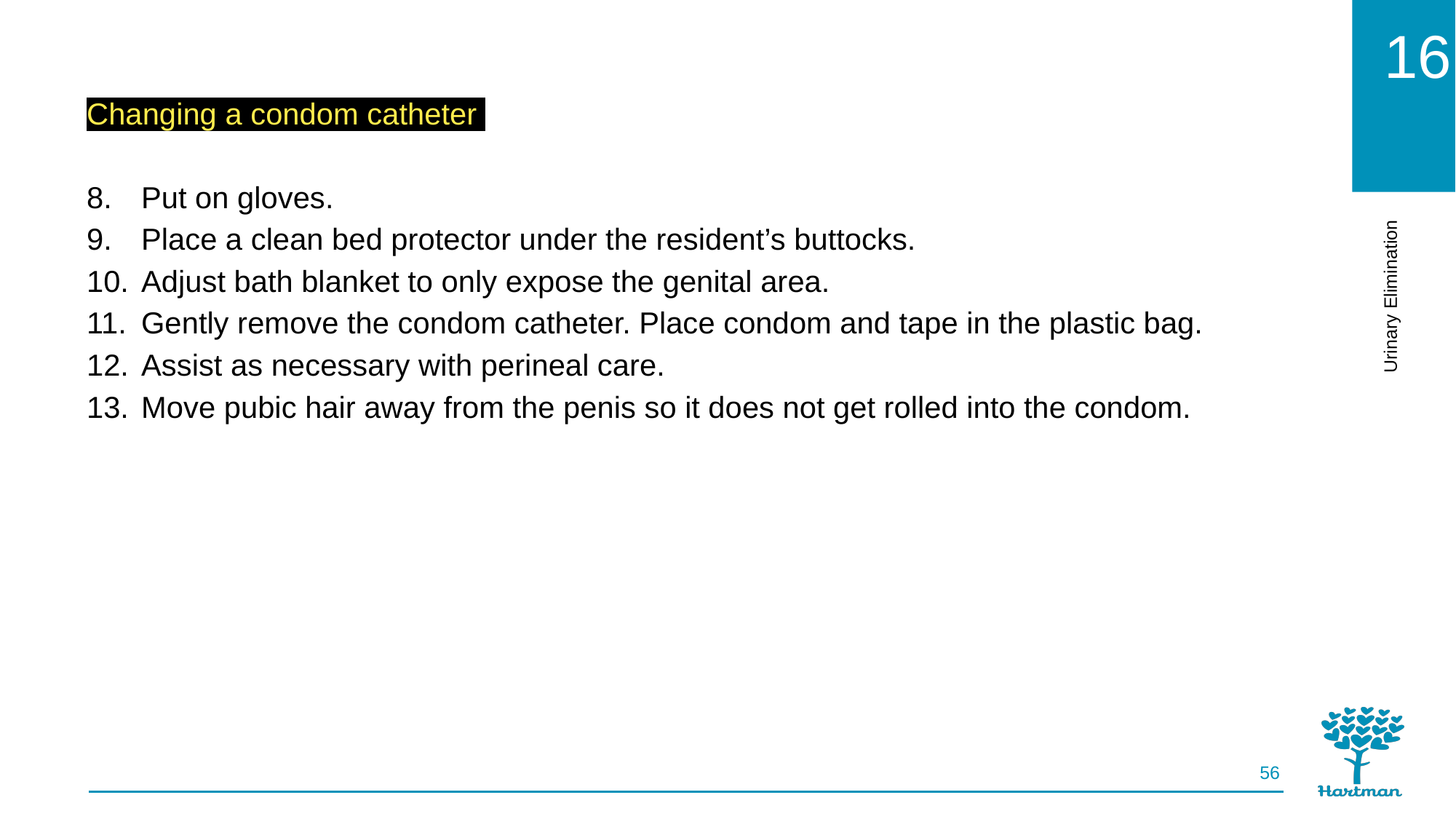

Changing a condom catheter

Put on gloves.
Place a clean bed protector under the resident’s buttocks.
Adjust bath blanket to only expose the genital area.
Gently remove the condom catheter. Place condom and tape in the plastic bag.
Assist as necessary with perineal care.
Move pubic hair away from the penis so it does not get rolled into the condom.

56